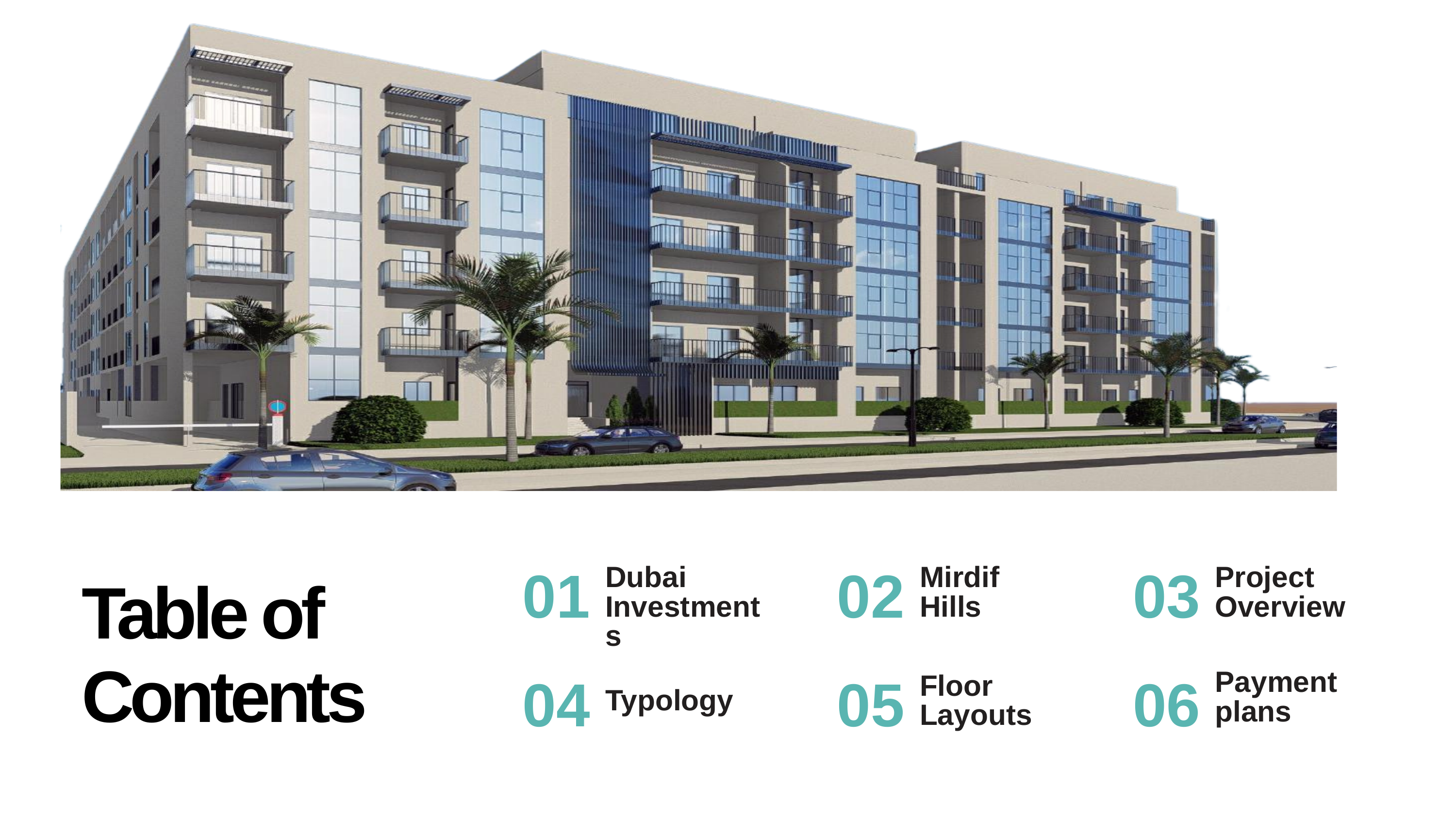

Dubai
Investments
Mirdif
Hills
Project Overview
01
02
03
Table of
Contents
Payment plans
Floor Layouts
04
05
06
Typology